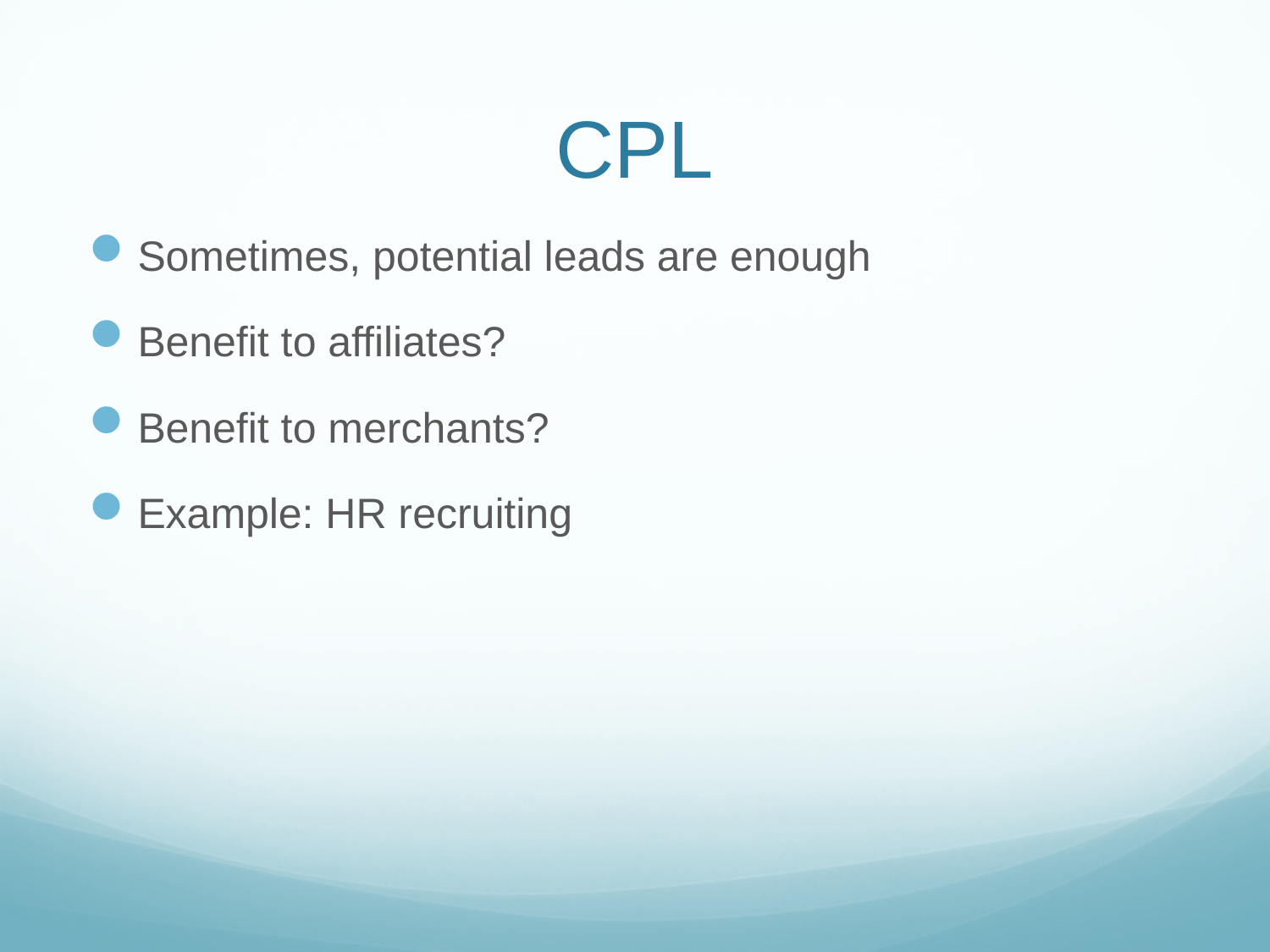

# CPL
Sometimes, potential leads are enough
Benefit to affiliates?
Benefit to merchants?
Example: HR recruiting